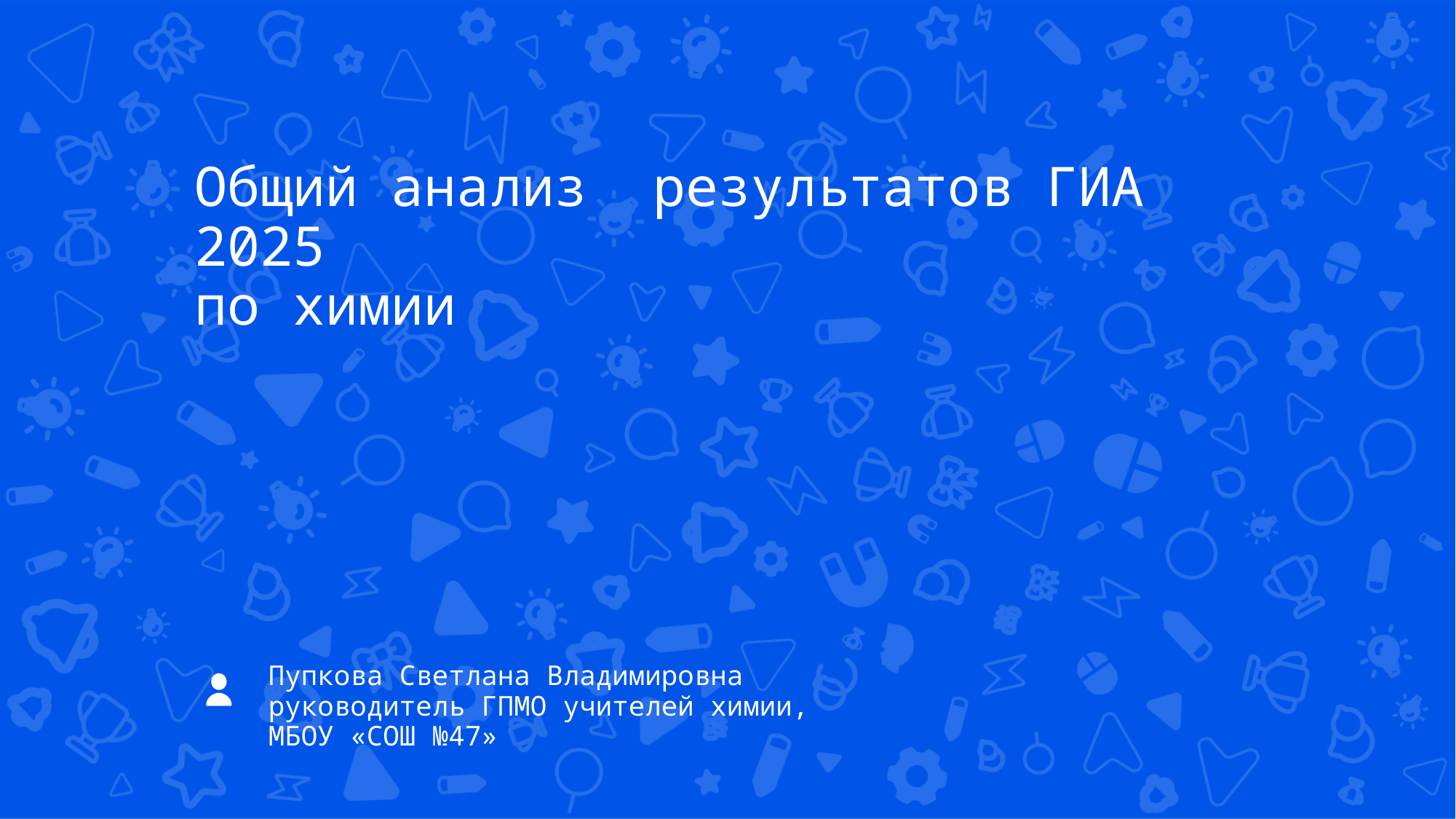

Общий анализ  результатов ГИА 2025
по химии
Пупкова Светлана Владимировна
руководитель ГПМО учителей химии, МБОУ «СОШ №47»